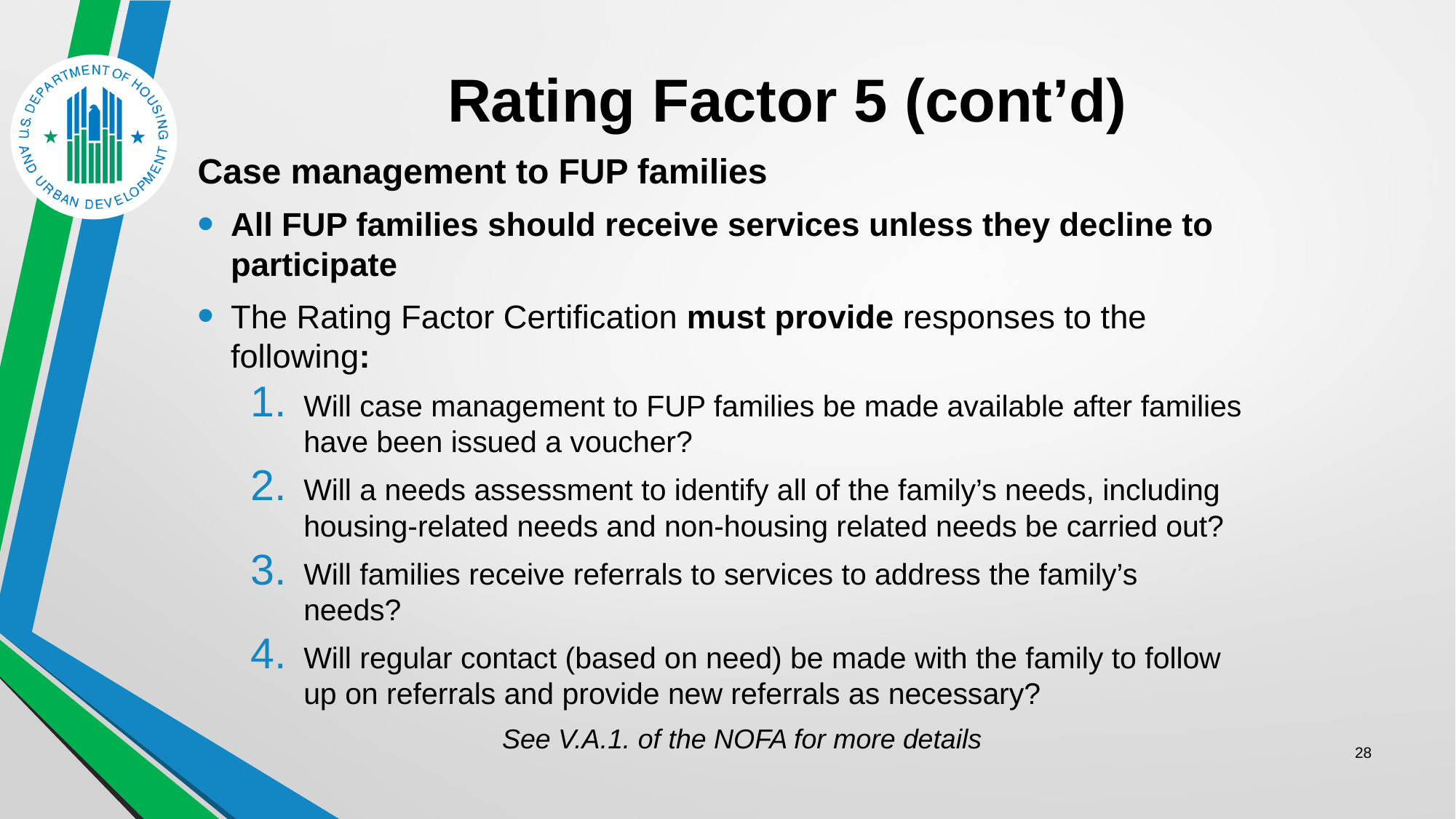

# Rating Factor 5 (cont’d)
Case management to FUP families
All FUP families should receive services unless they decline to participate
The Rating Factor Certification must provide responses to the following:
Will case management to FUP families be made available after families have been issued a voucher?
Will a needs assessment to identify all of the family’s needs, including housing-related needs and non-housing related needs be carried out?
Will families receive referrals to services to address the family’s needs?
Will regular contact (based on need) be made with the family to follow up on referrals and provide new referrals as necessary?

See V.A.1. of the NOFA for more details
28